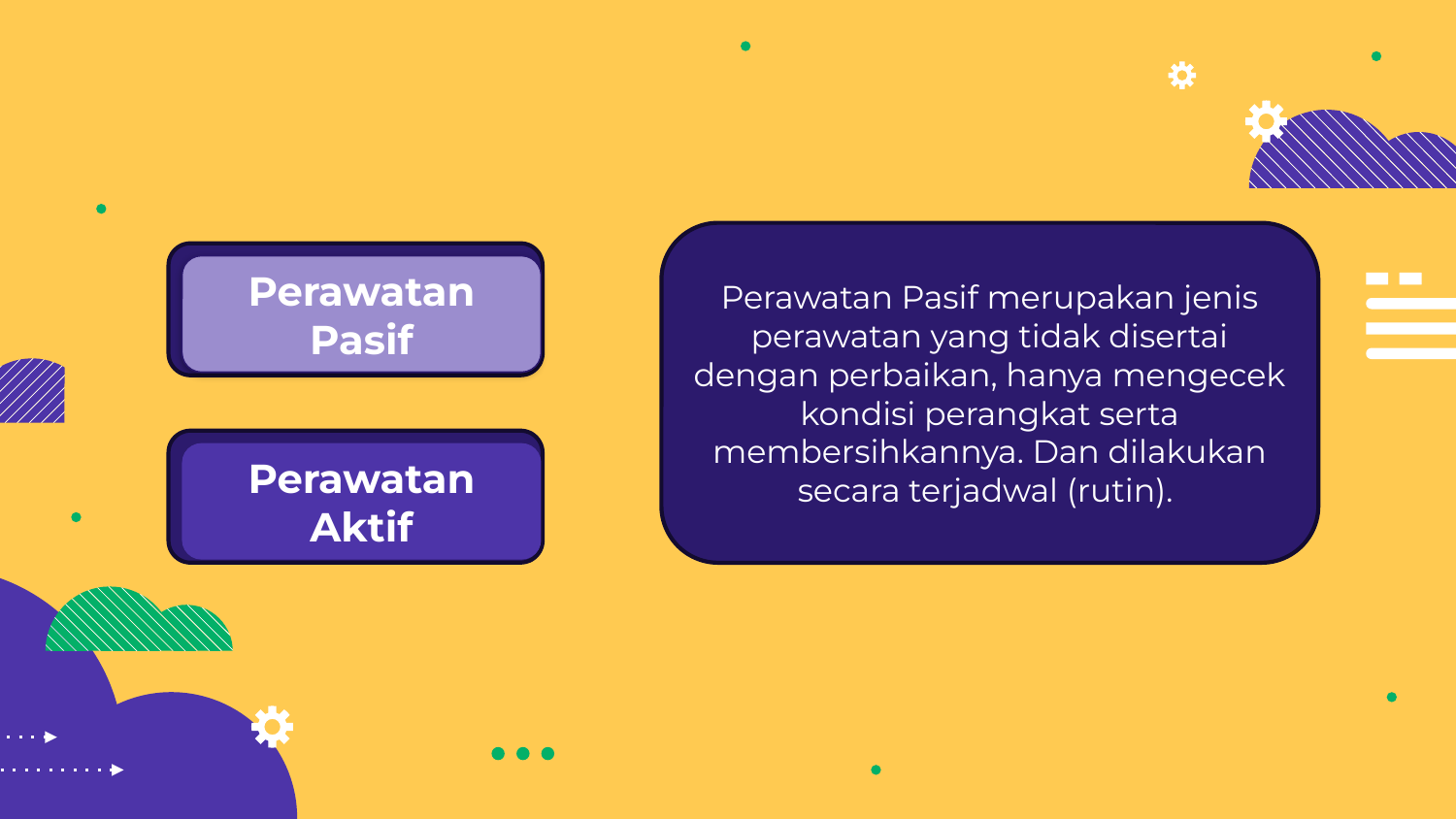

Perawatan Pasif merupakan jenis perawatan yang tidak disertai dengan perbaikan, hanya mengecek kondisi perangkat serta membersihkannya. Dan dilakukan secara terjadwal (rutin).

Perawatan Pasif

Perawatan Aktif